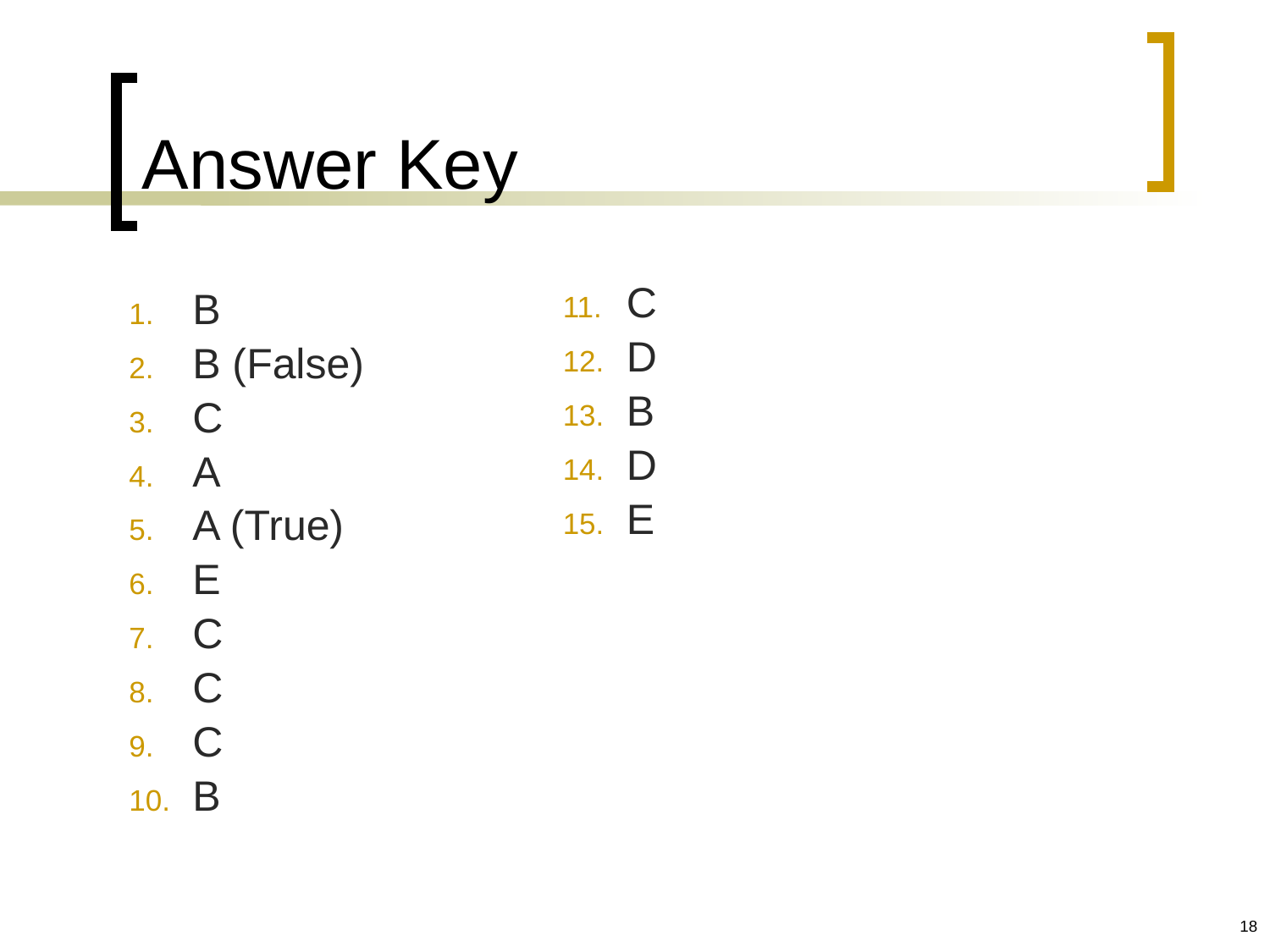

# Answer Key

B
B (False)
C
A
A (True)
E
C
C
C
B

C
D
B
D
E